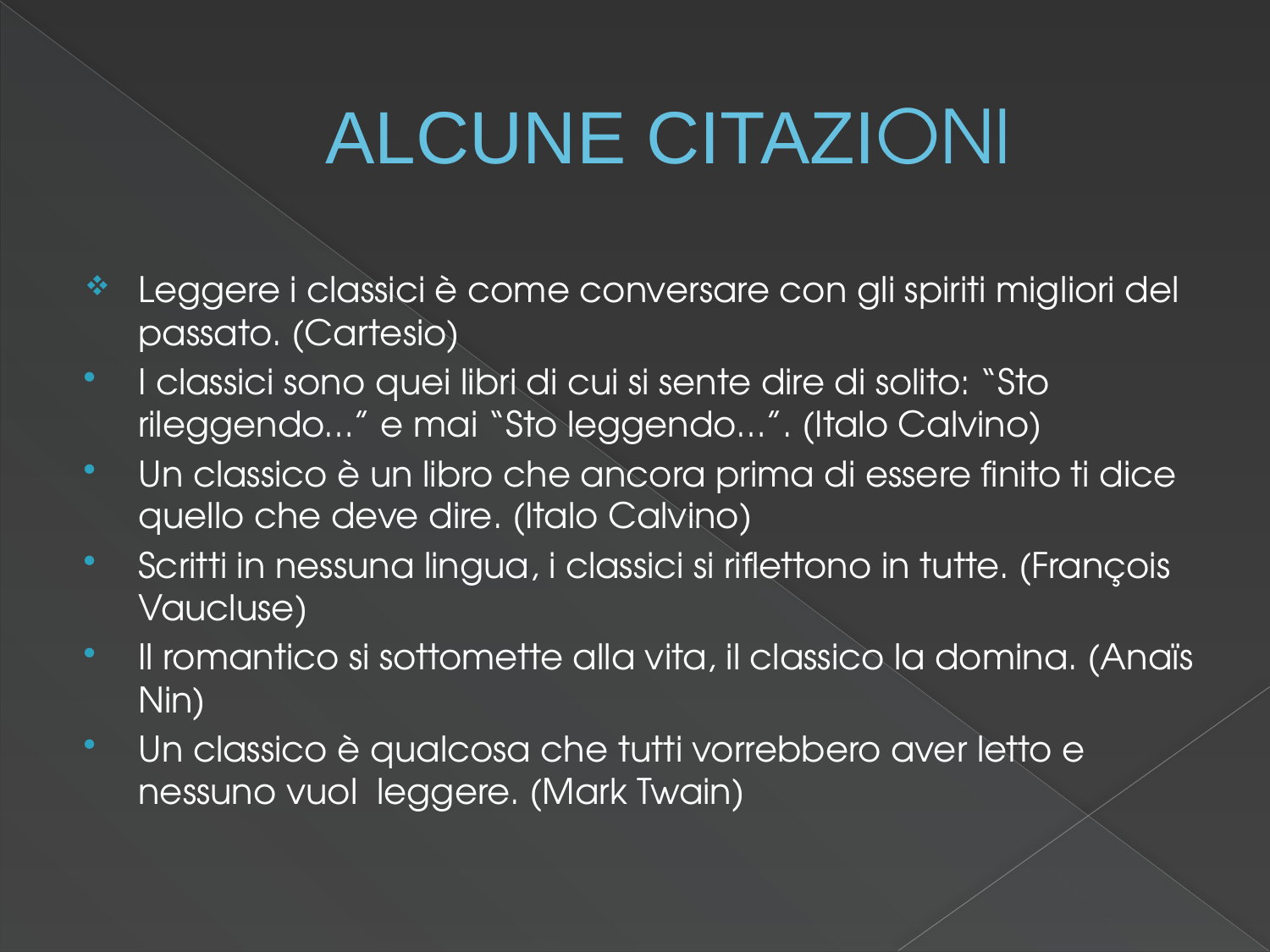

# ALCUNE CITAZIONI
Leggere i classici è come conversare con gli spiriti migliori del passato. (Cartesio)
I classici sono quei libri di cui si sente dire di solito: “Sto rileggendo…” e mai “Sto leggendo…”. (Italo Calvino)
Un classico è un libro che ancora prima di essere finito ti dice quello che deve dire. (Italo Calvino)
Scritti in nessuna lingua, i classici si riflettono in tutte. (François Vaucluse)
Il romantico si sottomette alla vita, il classico la domina. (Anaïs Nin)
Un classico è qualcosa che tutti vorrebbero aver letto e nessuno vuol  leggere. (Mark Twain)